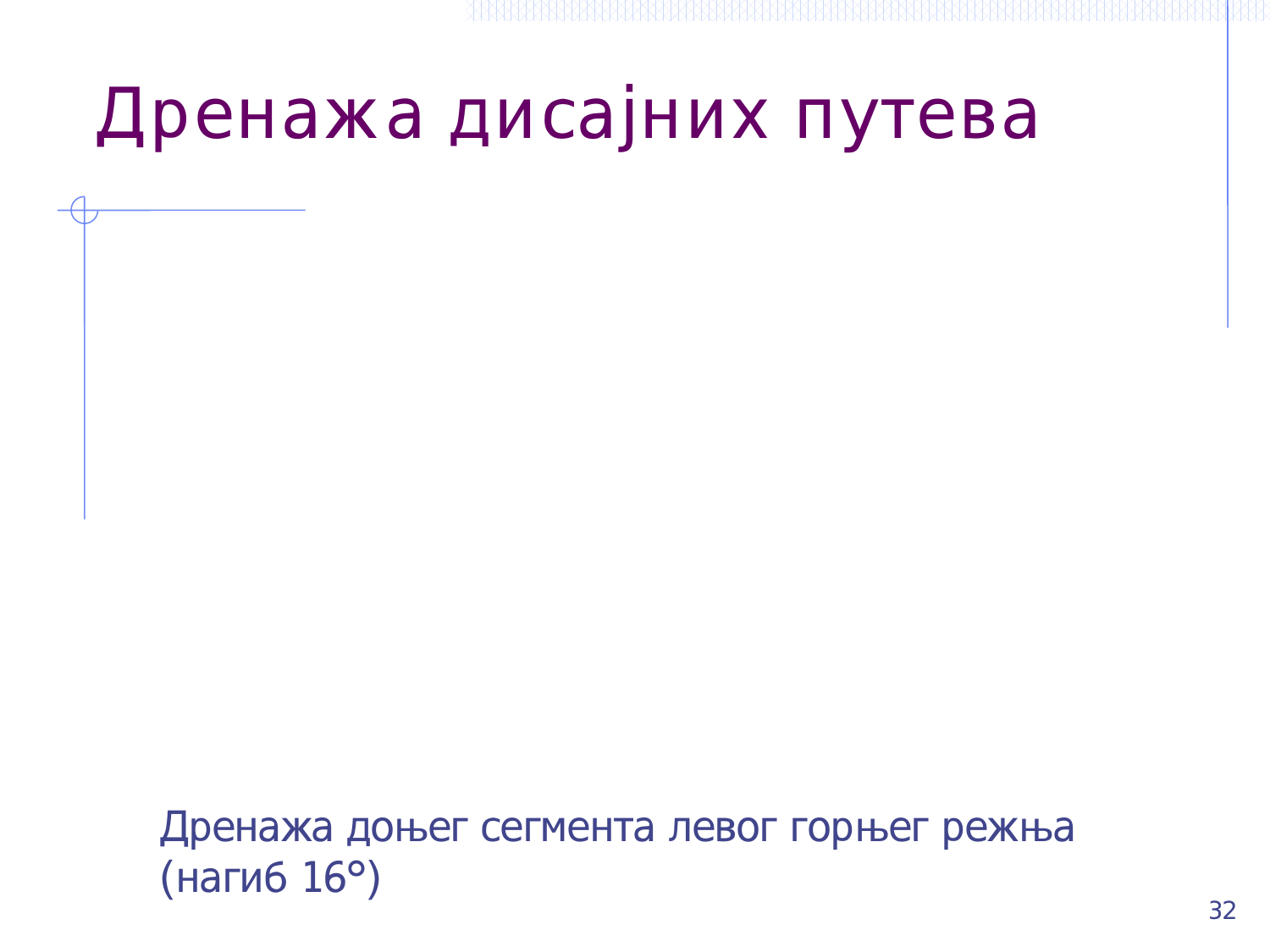

# Дренажа дисајних путева

Дренажа доњег сегмента левог горњег режња (нагиб 16°)
32